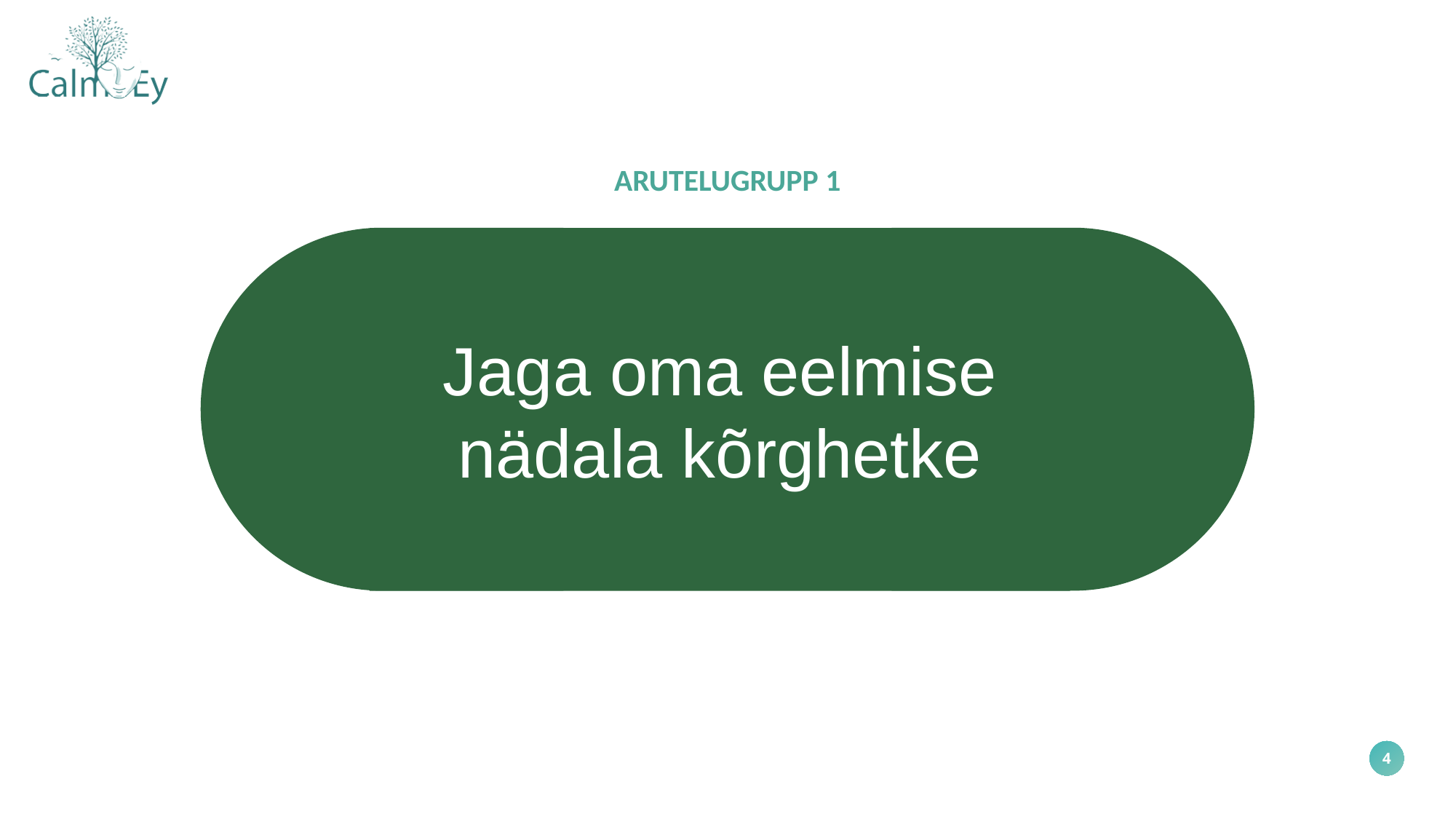

ARUTELUGRUPP 1

Jaga oma eelmise nädala kõrghetke